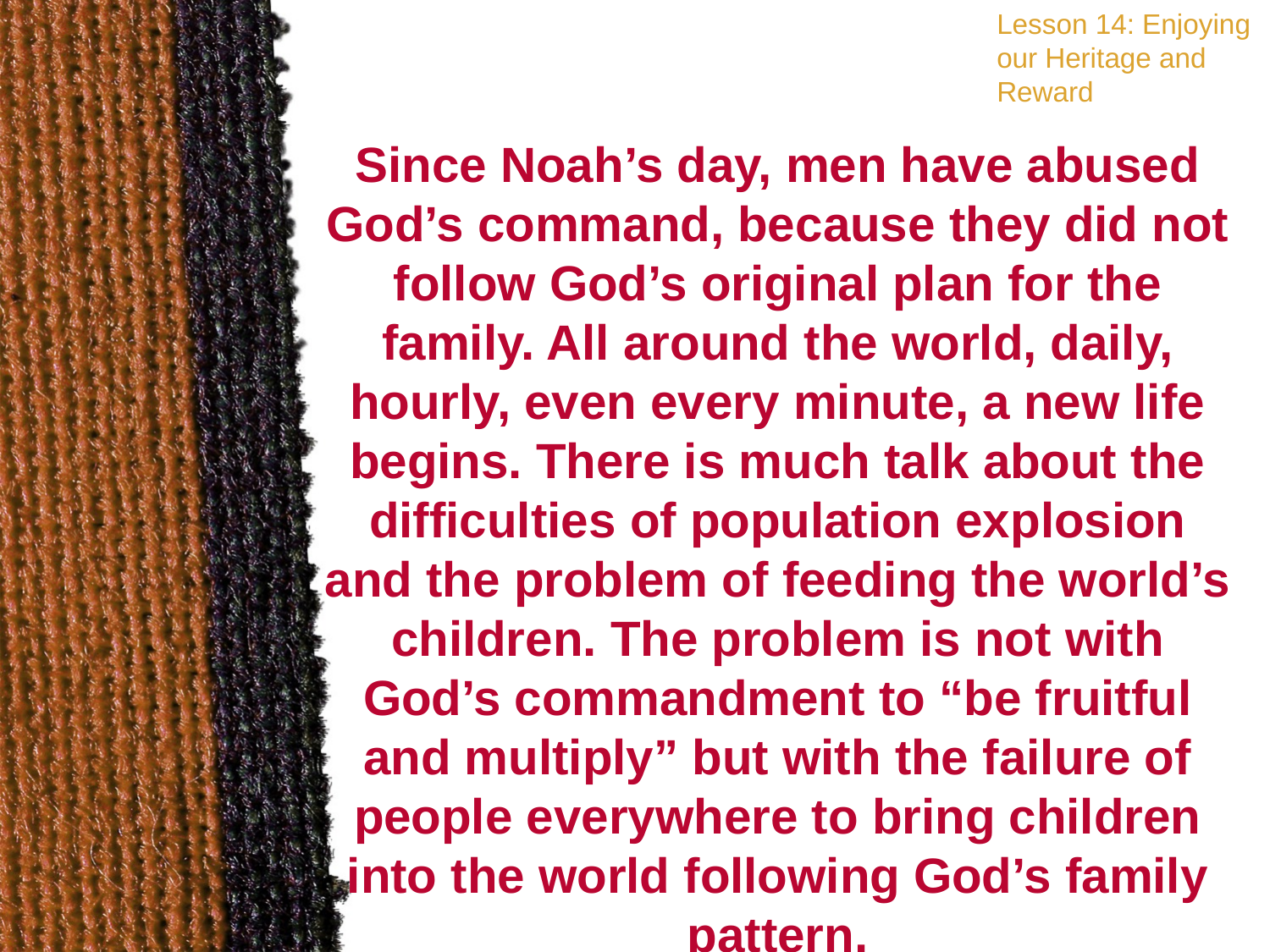

Lesson 14: Enjoying our Heritage and Reward
Since Noah’s day, men have abused God’s command, because they did not follow God’s original plan for the family. All around the world, daily, hourly, even every minute, a new life begins. There is much talk about the difficulties of population explosion and the problem of feeding the world’s children. The problem is not with God’s commandment to “be fruitful and multiply” but with the failure of people everywhere to bring children into the world following God’s family pattern.